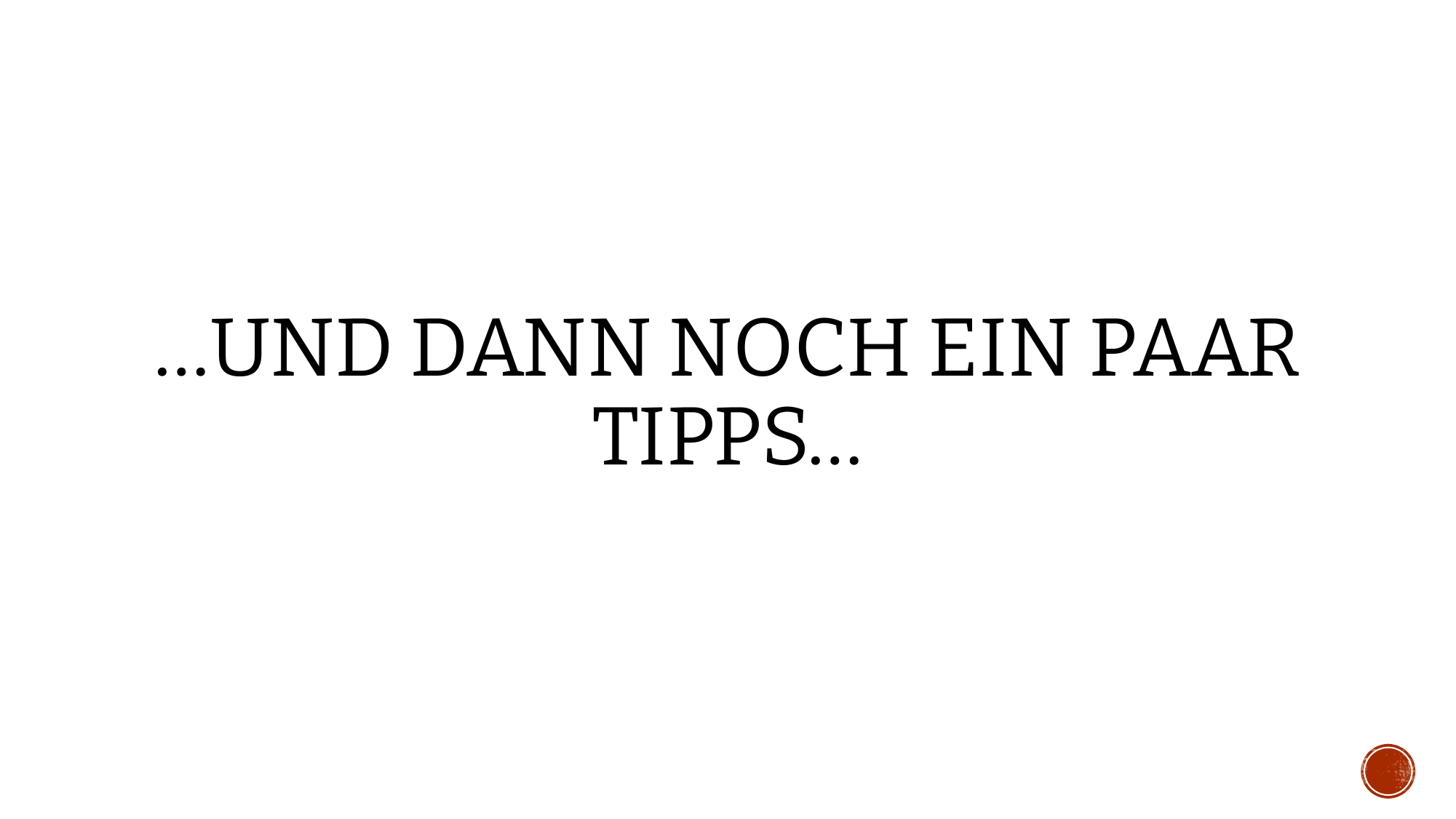

# …Und dann noch Ein paar Tipps…